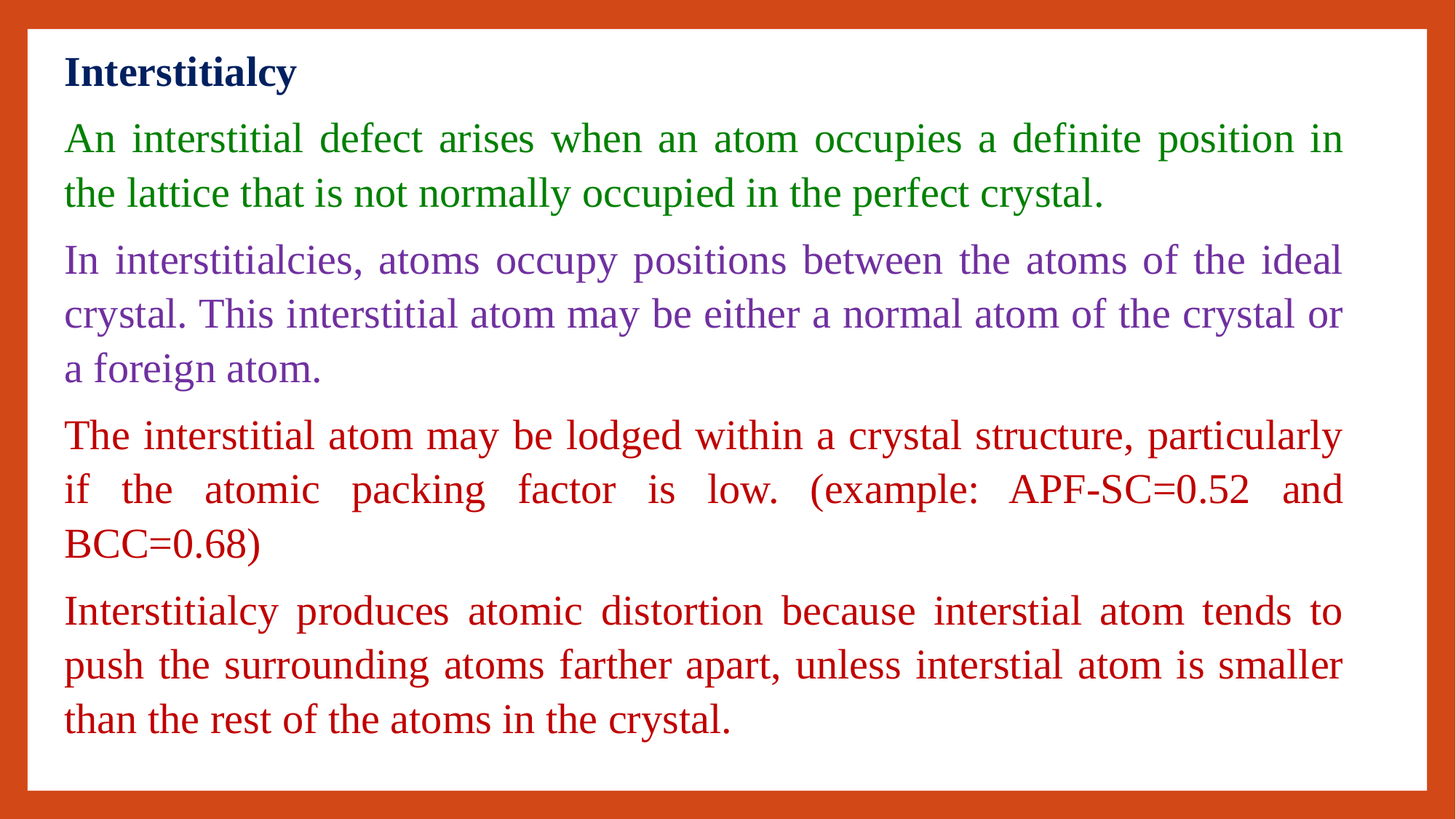

Interstitialcy
An interstitial defect arises when an atom occupies a definite position in the lattice that is not normally occupied in the perfect crystal.
In interstitialcies, atoms occupy positions between the atoms of the ideal crystal. This interstitial atom may be either a normal atom of the crystal or a foreign atom.
The interstitial atom may be lodged within a crystal structure, particularly if the atomic packing factor is low. (example: APF-SC=0.52 and BCC=0.68)
Interstitialcy produces atomic distortion because interstial atom tends to push the surrounding atoms farther apart, unless interstial atom is smaller than the rest of the atoms in the crystal.